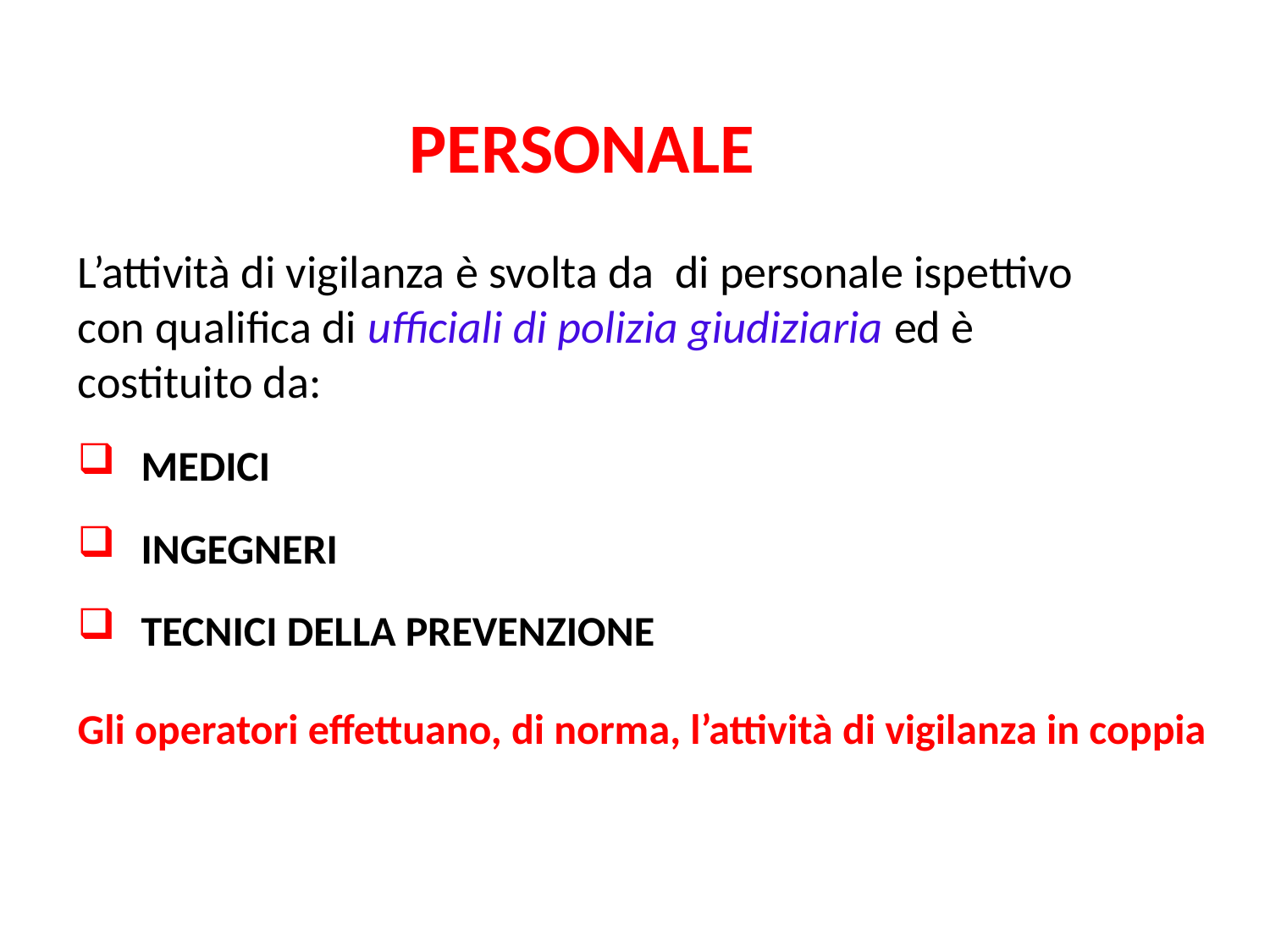

PERSONALE
L’attività di vigilanza è svolta da  di personale ispettivo con qualifica di ufficiali di polizia giudiziaria ed è costituito da:
MEDICI
INGEGNERI
TECNICI DELLA PREVENZIONE
Gli operatori effettuano, di norma, l’attività di vigilanza in coppia